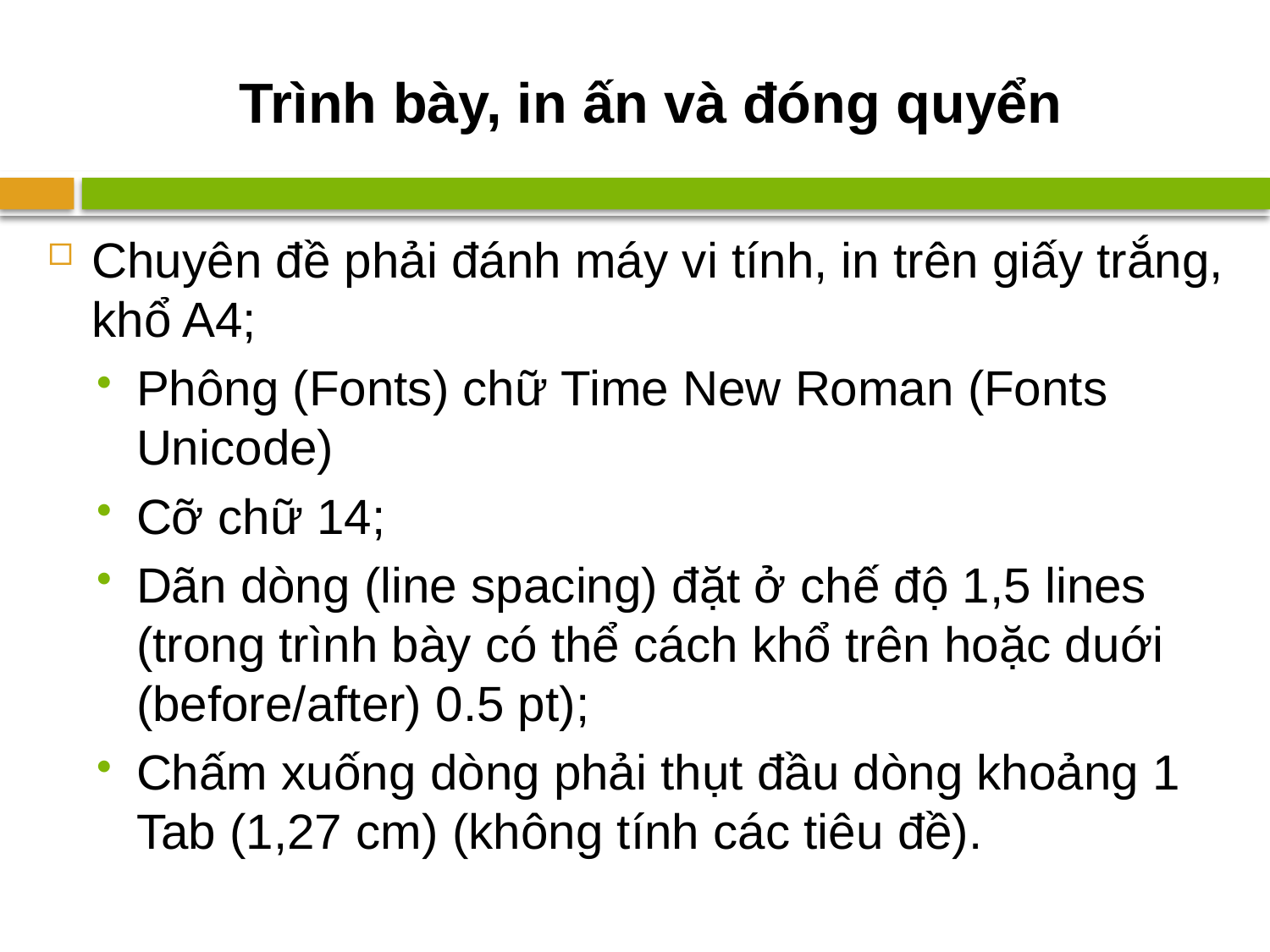

# Trình bày, in ấn và đóng quyển
Chuyên đề phải đánh máy vi tính, in trên giấy trắng, khổ A4;
Phông (Fonts) chữ Time New Roman (Fonts Unicode)
Cỡ chữ 14;
Dãn dòng (line spacing) đặt ở chế độ 1,5 lines (trong trình bày có thể cách khổ trên hoặc duới (before/after) 0.5 pt);
Chấm xuống dòng phải thụt đầu dòng khoảng 1 Tab (1,27 cm) (không tính các tiêu đề).